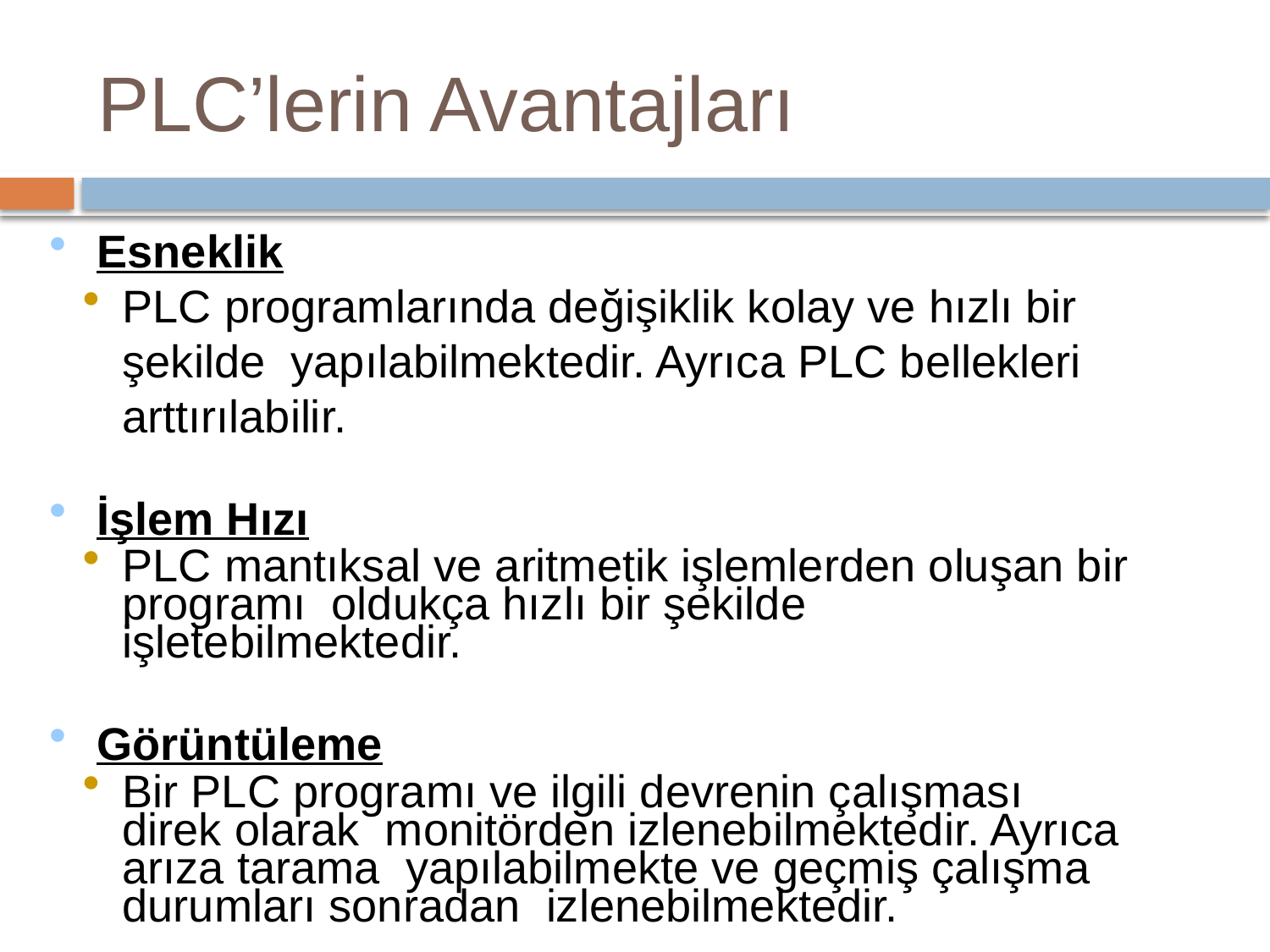

# PLC’lerin Avantajları
Esneklik
PLC programlarında değişiklik kolay ve hızlı bir şekilde  yapılabilmektedir. Ayrıca PLC bellekleri arttırılabilir.

İşlem Hızı
PLC mantıksal ve aritmetik işlemlerden oluşan bir programı  oldukça hızlı bir şekilde işletebilmektedir.

Görüntüleme
Bir PLC programı ve ilgili devrenin çalışması direk olarak  monitörden izlenebilmektedir. Ayrıca arıza tarama  yapılabilmekte ve geçmiş çalışma durumları sonradan  izlenebilmektedir.